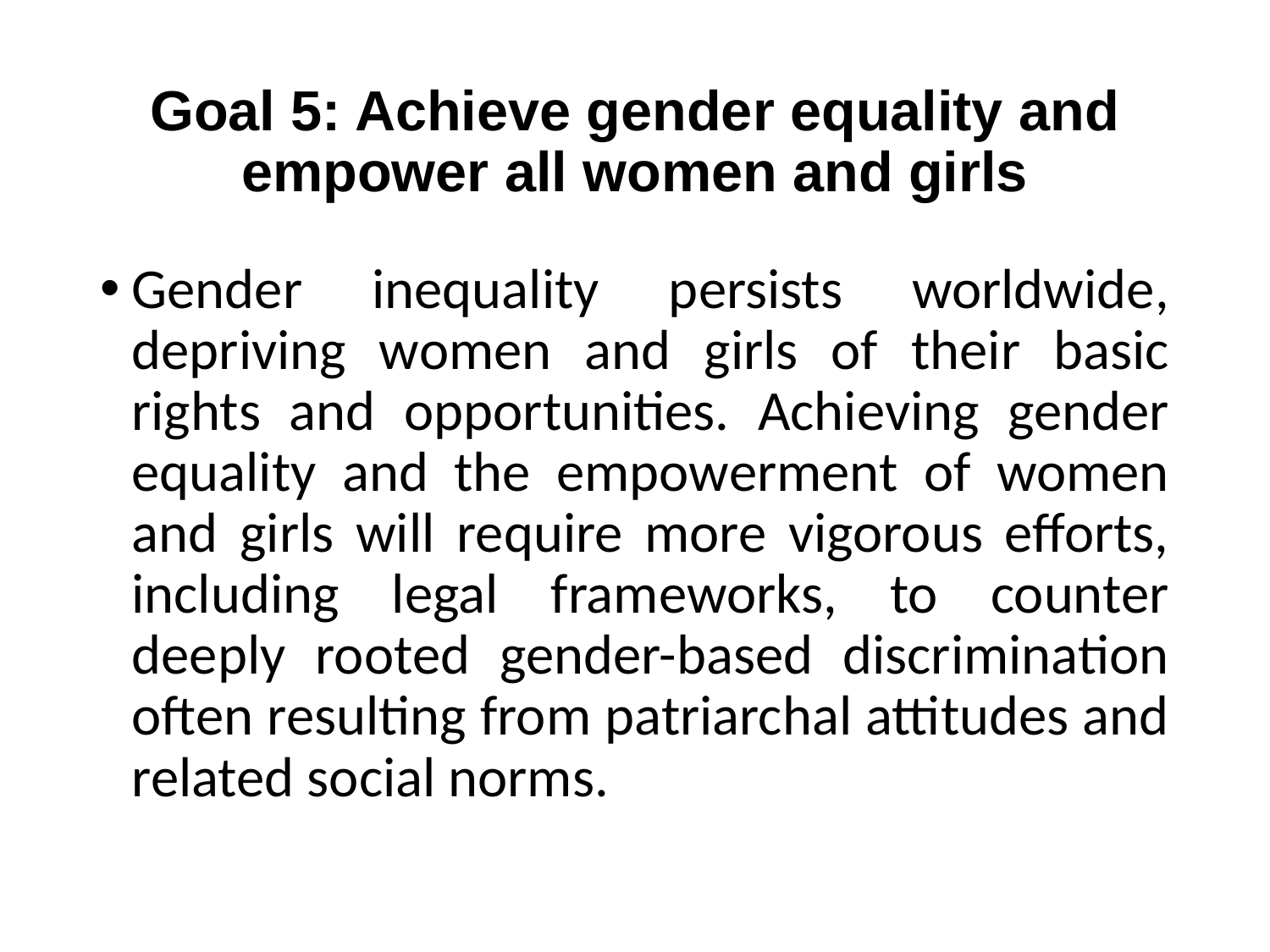

# Goal 5: Achieve gender equality and empower all women and girls
Gender inequality persists worldwide, depriving women and girls of their basic rights and opportunities. Achieving gender equality and the empowerment of women and girls will require more vigorous efforts, including legal frameworks, to counter deeply rooted gender-based discrimination often resulting from patriarchal attitudes and related social norms.